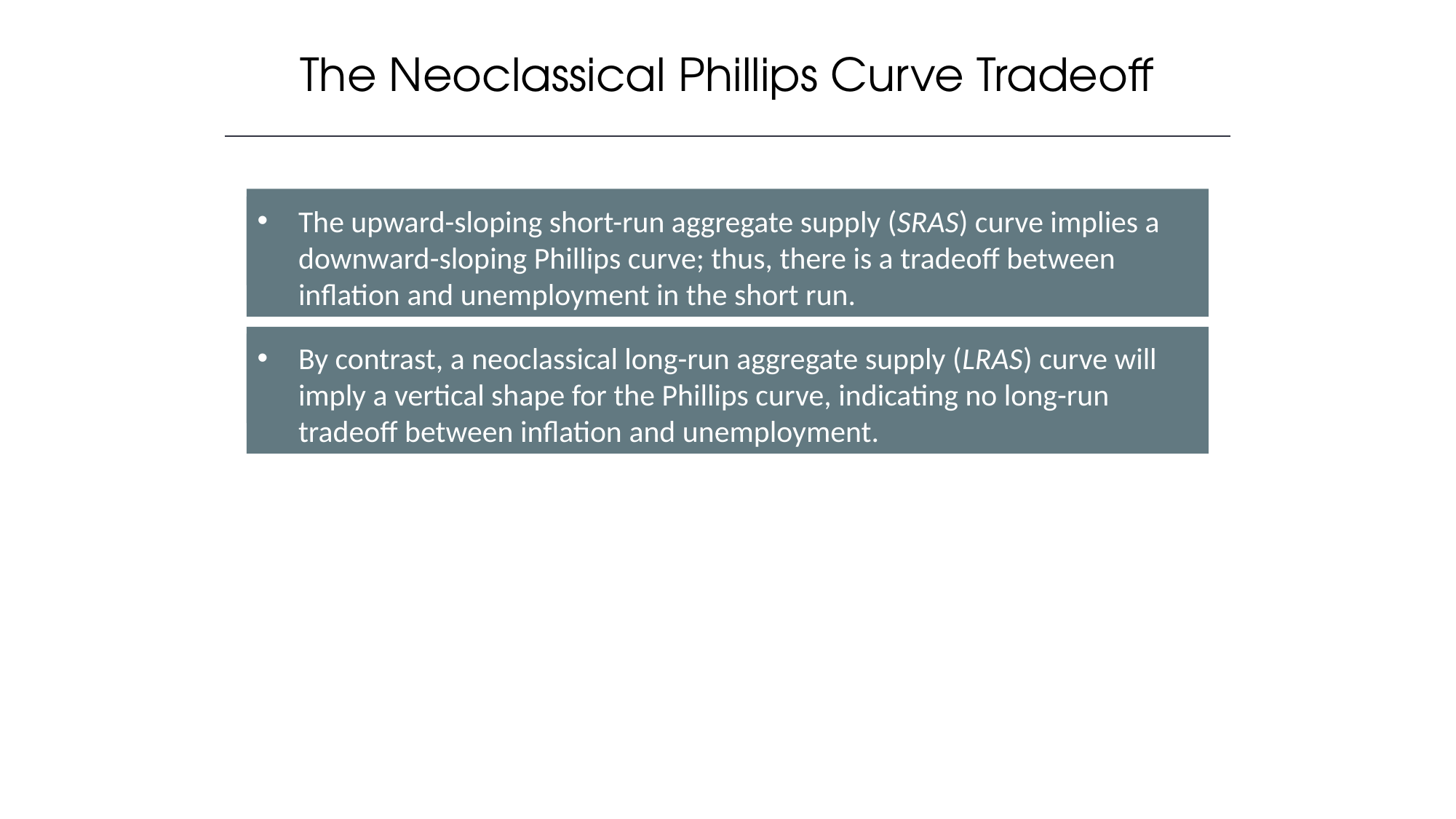

The Neoclassical Phillips Curve Tradeoff
HAWKES LEARNING

The upward-sloping short-run aggregate supply (SRAS) curve implies a downward-sloping Phillips curve; thus, there is a tradeoff between inflation and unemployment in the short run.

By contrast, a neoclassical long-run aggregate supply (LRAS) curve will imply a vertical shape for the Phillips curve, indicating no long-run tradeoff between inflation and unemployment.